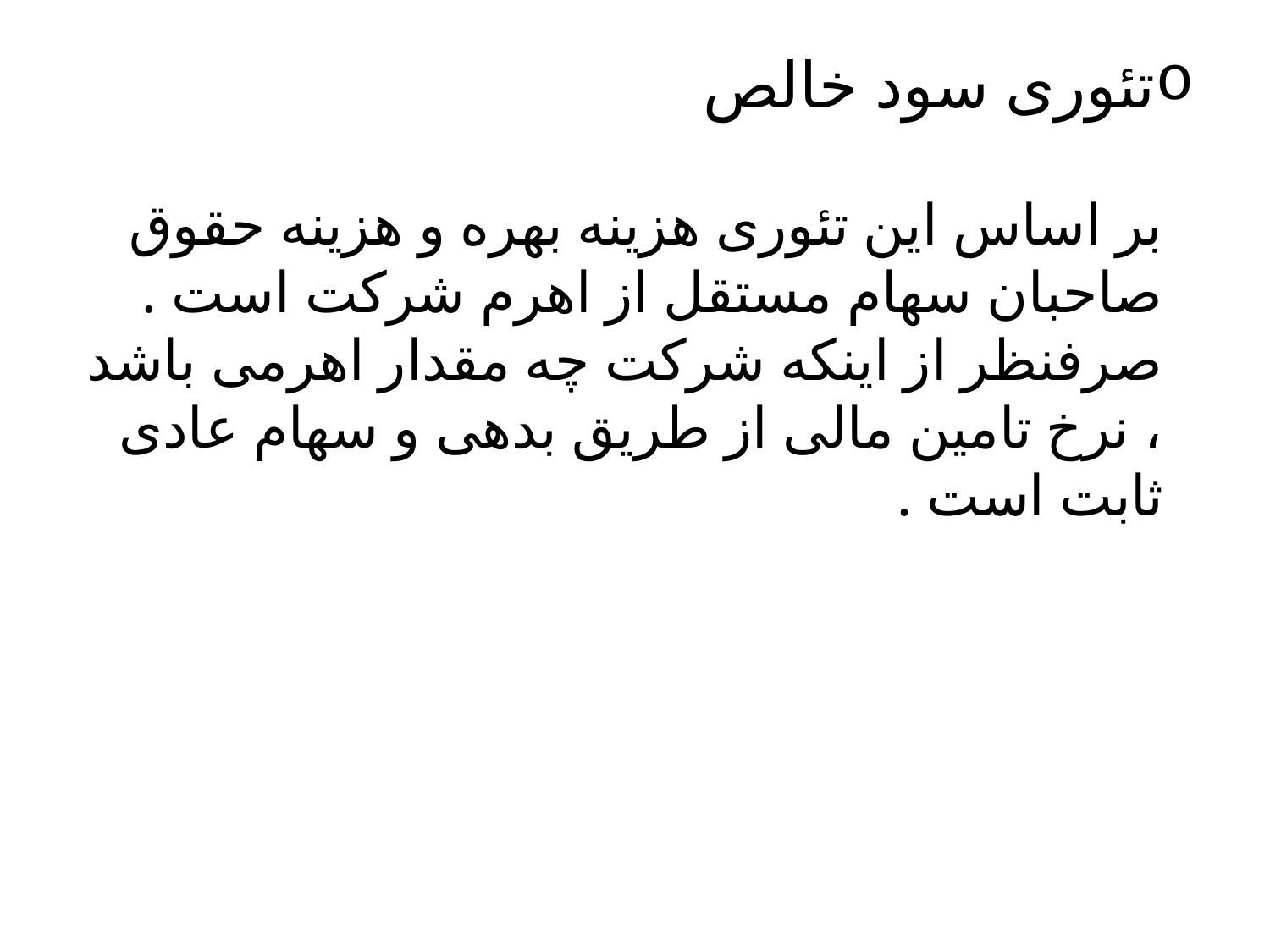

# تئوری سود خالص بر اساس این تئوری هزینه بهره و هزینه حقوق صاحبان سهام مستقل از اهرم شرکت است . صرفنظر از اینکه شرکت چه مقدار اهرمی باشد ، نرخ تامین مالی از طریق بدهی و سهام عادی ثابت است .